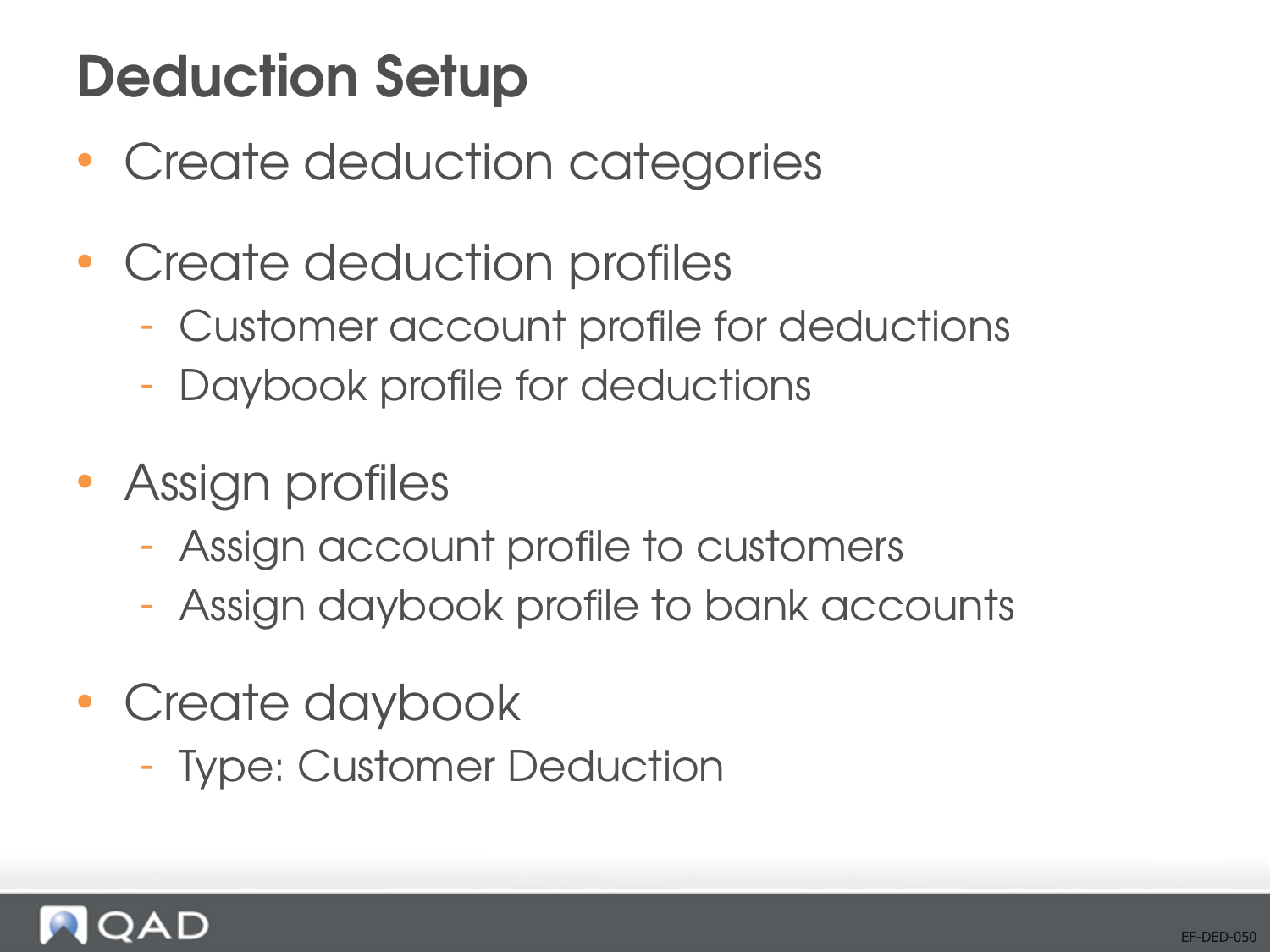

# Deduction Setup
Create deduction categories
Create deduction profiles
Customer account profile for deductions
Daybook profile for deductions
Assign profiles
Assign account profile to customers
Assign daybook profile to bank accounts
Create daybook
Type: Customer Deduction
EF-DED-050